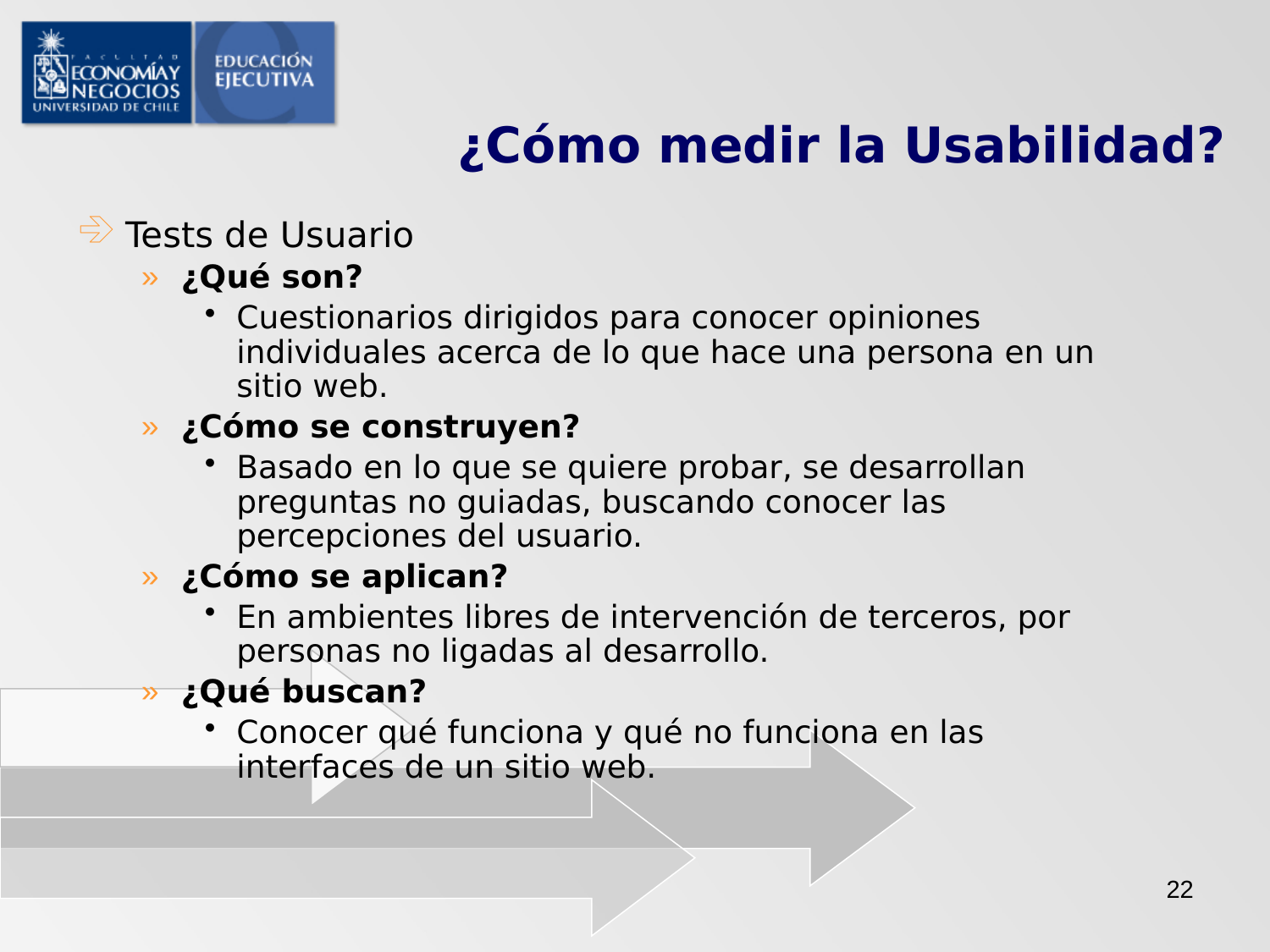

# ¿Cómo medir la Usabilidad?
Tests de Usuario
¿Qué son?
Cuestionarios dirigidos para conocer opiniones individuales acerca de lo que hace una persona en un sitio web.
¿Cómo se construyen?
Basado en lo que se quiere probar, se desarrollan preguntas no guiadas, buscando conocer las percepciones del usuario.
¿Cómo se aplican?
En ambientes libres de intervención de terceros, por personas no ligadas al desarrollo.
¿Qué buscan?
Conocer qué funciona y qué no funciona en las interfaces de un sitio web.
22